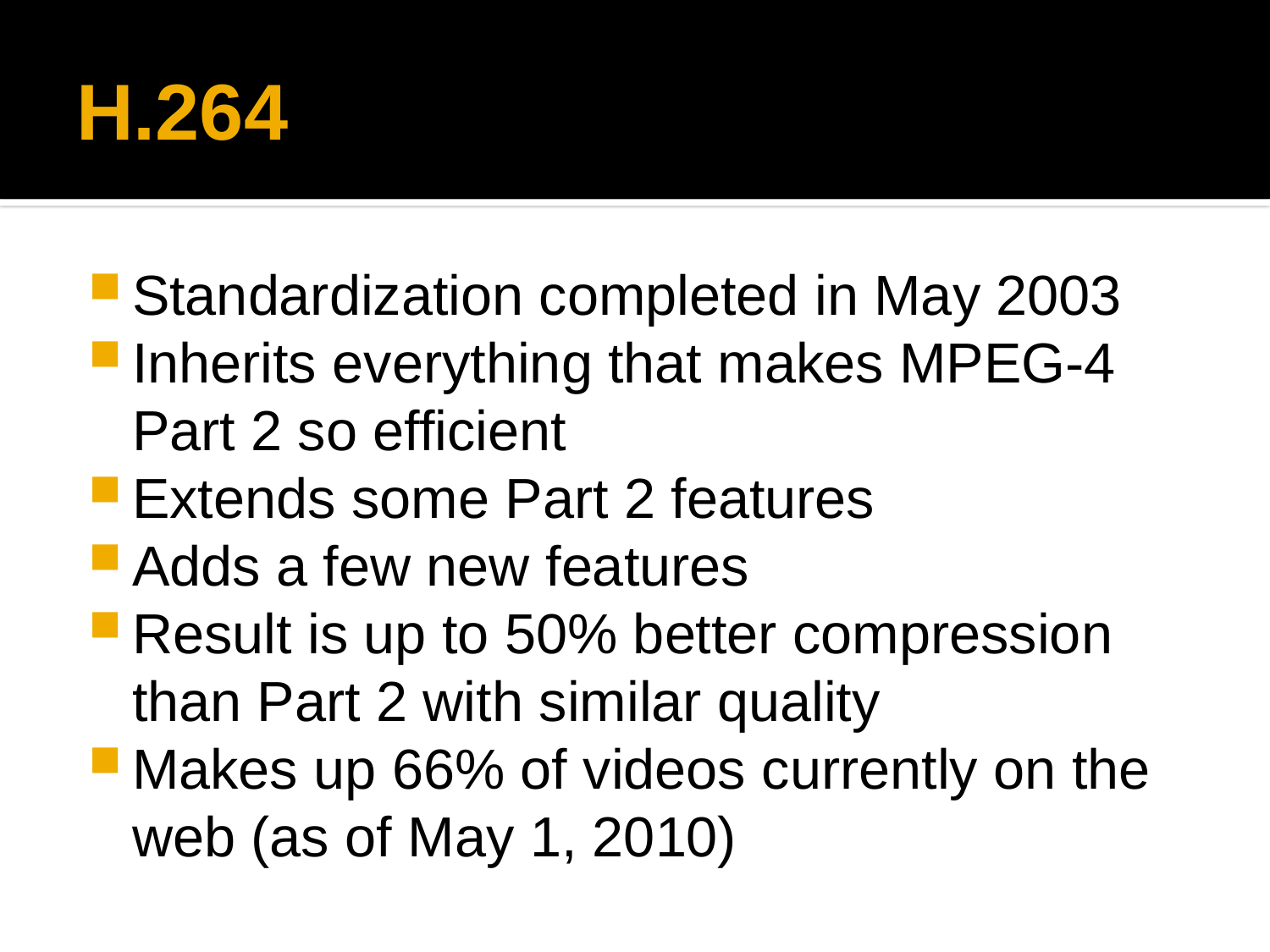

# H.264
Standardization completed in May 2003
Inherits everything that makes MPEG-4 Part 2 so efficient
Extends some Part 2 features
Adds a few new features
Result is up to 50% better compression than Part 2 with similar quality
Makes up 66% of videos currently on the web (as of May 1, 2010)